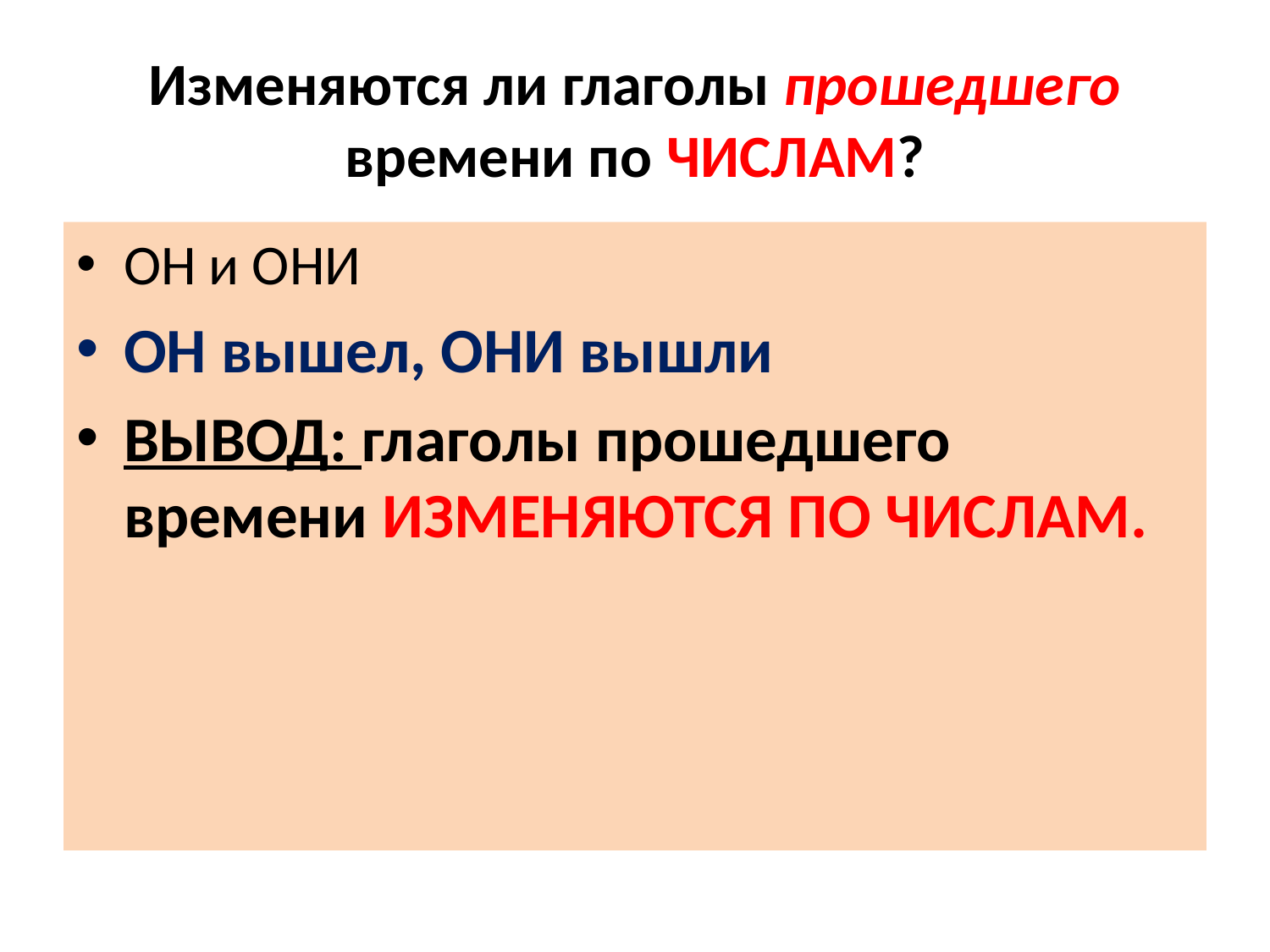

# Изменяются ли глаголы прошедшего времени по ЧИСЛАМ?
ОН и ОНИ
ОН вышел, ОНИ вышли
ВЫВОД: глаголы прошедшего времени ИЗМЕНЯЮТСЯ ПО ЧИСЛАМ.